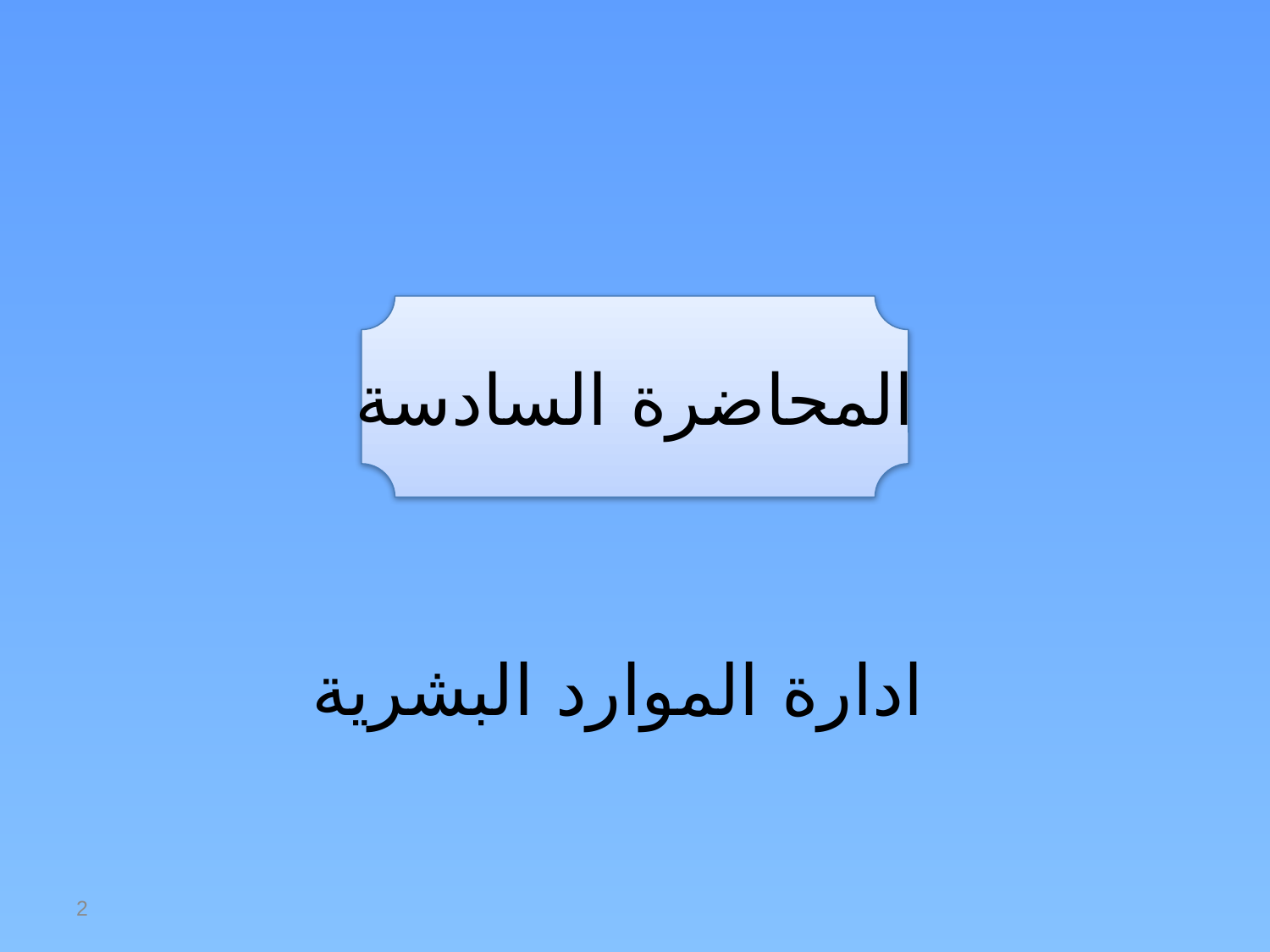

المحاضرة السادسة
# ادارة الموارد البشرية
2